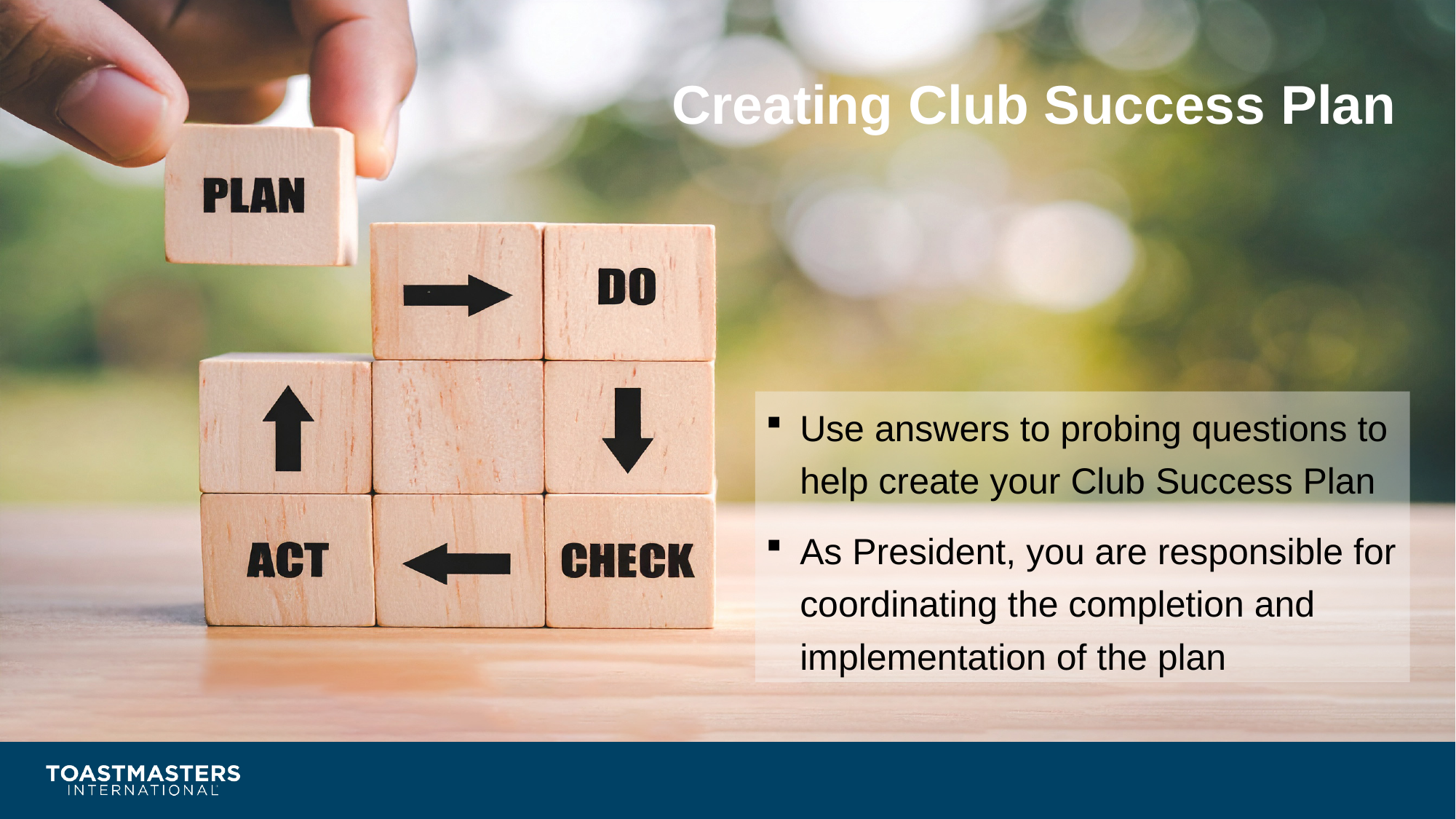

# Creating Club Success Plan
Use answers to probing questions to help create your Club Success Plan
As President, you are responsible for coordinating the completion and implementation of the plan